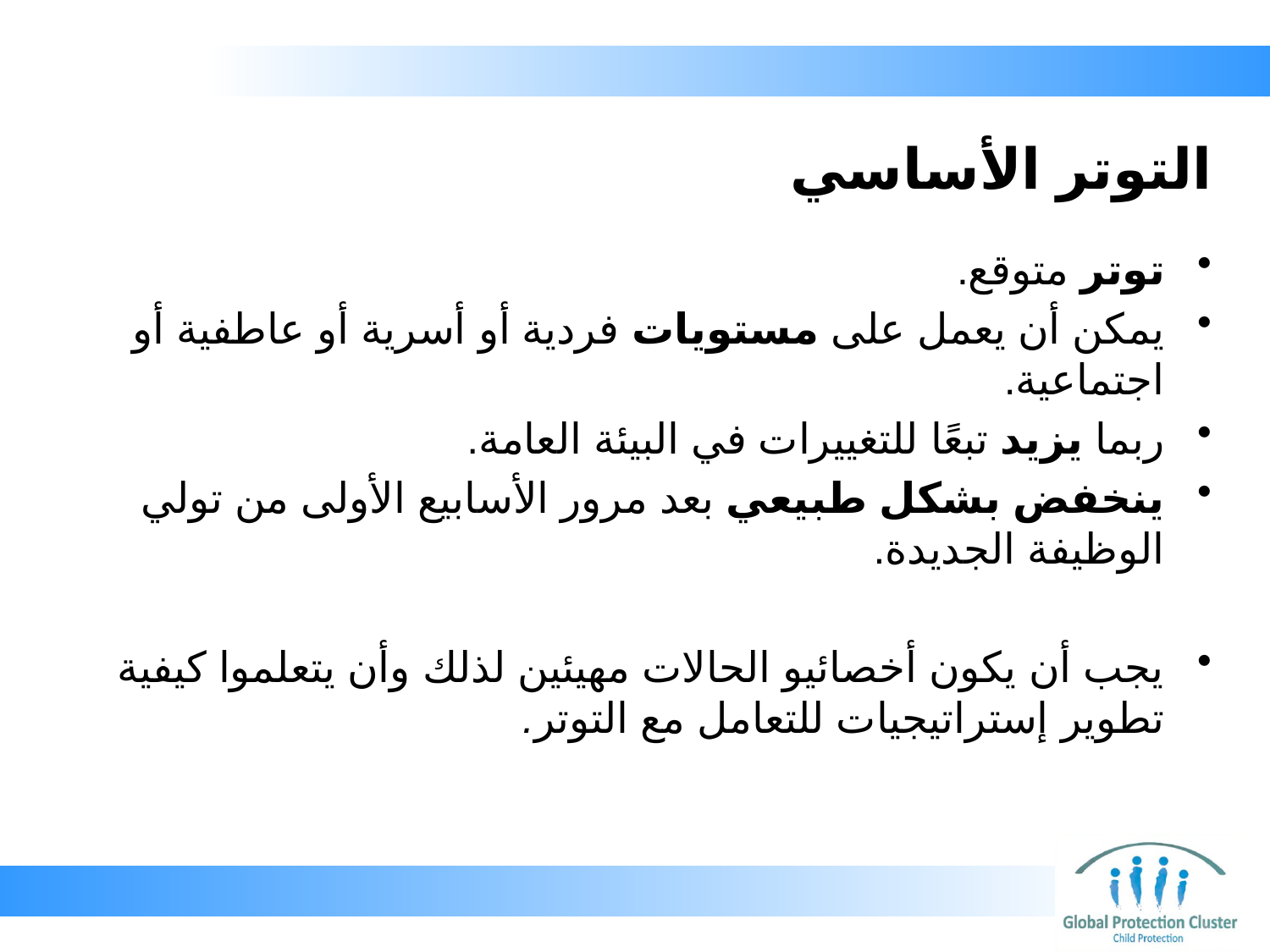

# التوتر الأساسي
توتر متوقع.
يمكن أن يعمل على مستويات فردية أو أسرية أو عاطفية أو اجتماعية.
ربما يزيد تبعًا للتغييرات في البيئة العامة.
ينخفض بشكل طبيعي بعد مرور الأسابيع الأولى من تولي الوظيفة الجديدة.

يجب أن يكون أخصائيو الحالات مهيئين لذلك وأن يتعلموا كيفية تطوير إستراتيجيات للتعامل مع التوتر.